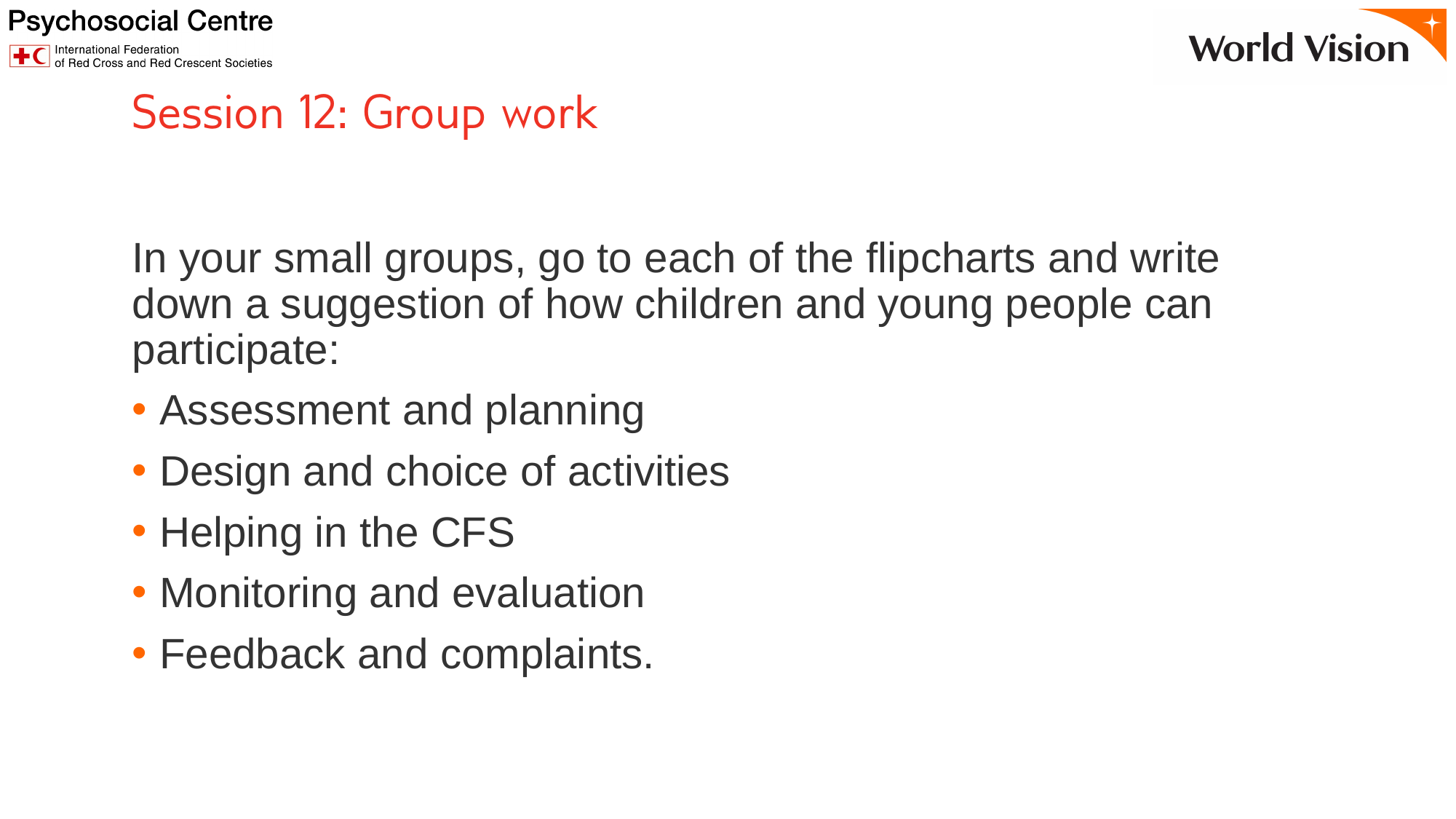

# Session 12: Group work
In your small groups, go to each of the flipcharts and write down a suggestion of how children and young people can participate:
Assessment and planning
Design and choice of activities
Helping in the CFS
Monitoring and evaluation
Feedback and complaints.